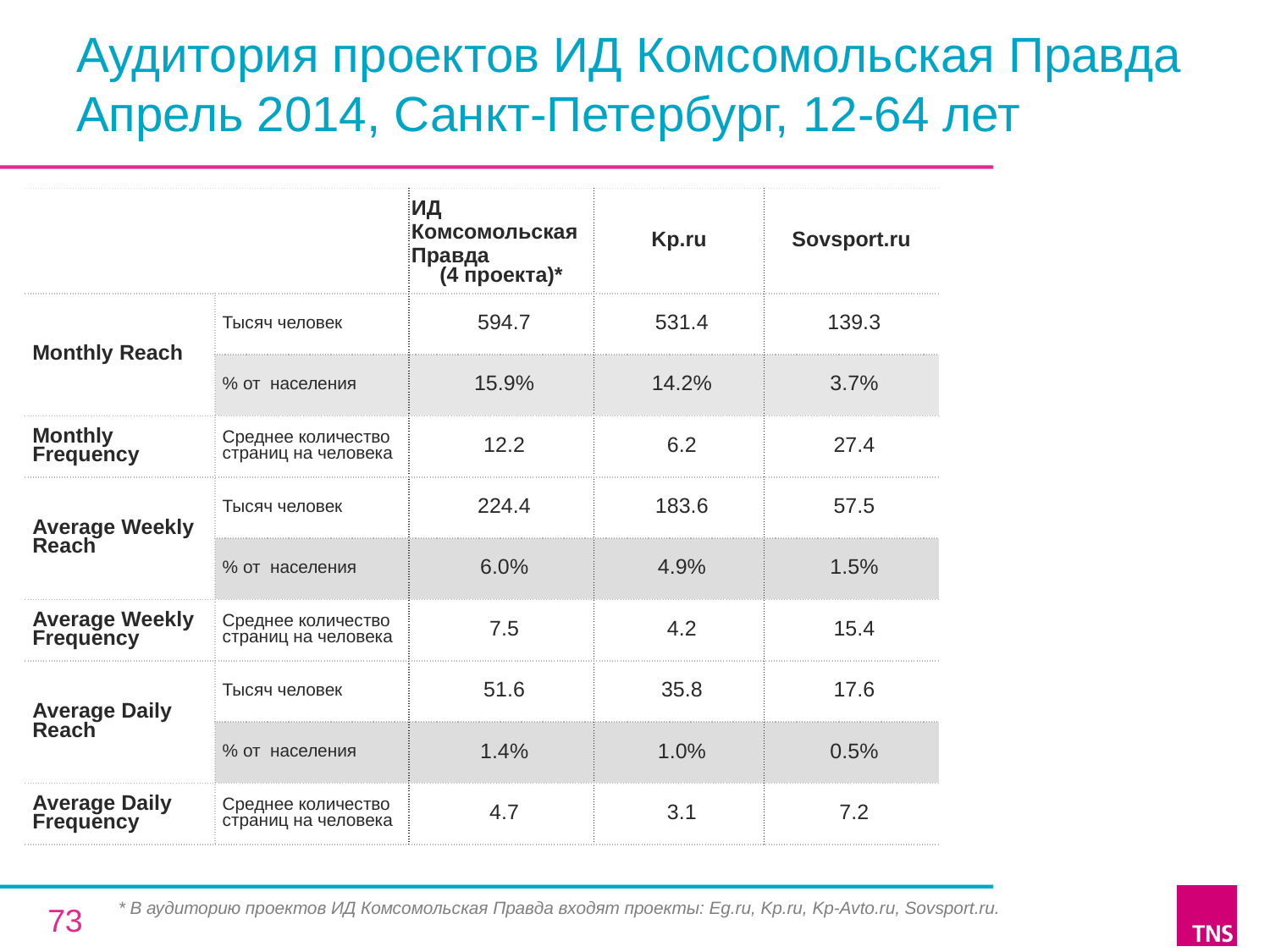

# Аудитория проектов ИД Комсомольская Правда Апрель 2014, Санкт-Петербург, 12-64 лет
|  |  | ИД Комсомольская Правда (4 проекта)\* | Kp.ru | Sovsport.ru |
| --- | --- | --- | --- | --- |
| Monthly Reach | Тысяч человек | 594.7 | 531.4 | 139.3 |
|  | % от населения | 15.9% | 14.2% | 3.7% |
| Monthly Frequency | Среднее количество страниц на человека | 12.2 | 6.2 | 27.4 |
| Average Weekly Reach | Тысяч человек | 224.4 | 183.6 | 57.5 |
|  | % от населения | 6.0% | 4.9% | 1.5% |
| Average Weekly Frequency | Среднее количество страниц на человека | 7.5 | 4.2 | 15.4 |
| Average Daily Reach | Тысяч человек | 51.6 | 35.8 | 17.6 |
|  | % от населения | 1.4% | 1.0% | 0.5% |
| Average Daily Frequency | Среднее количество страниц на человека | 4.7 | 3.1 | 7.2 |
* В аудиторию проектов ИД Комсомольская Правда входят проекты: Eg.ru, Kp.ru, Kp-Avto.ru, Sovsport.ru.
73